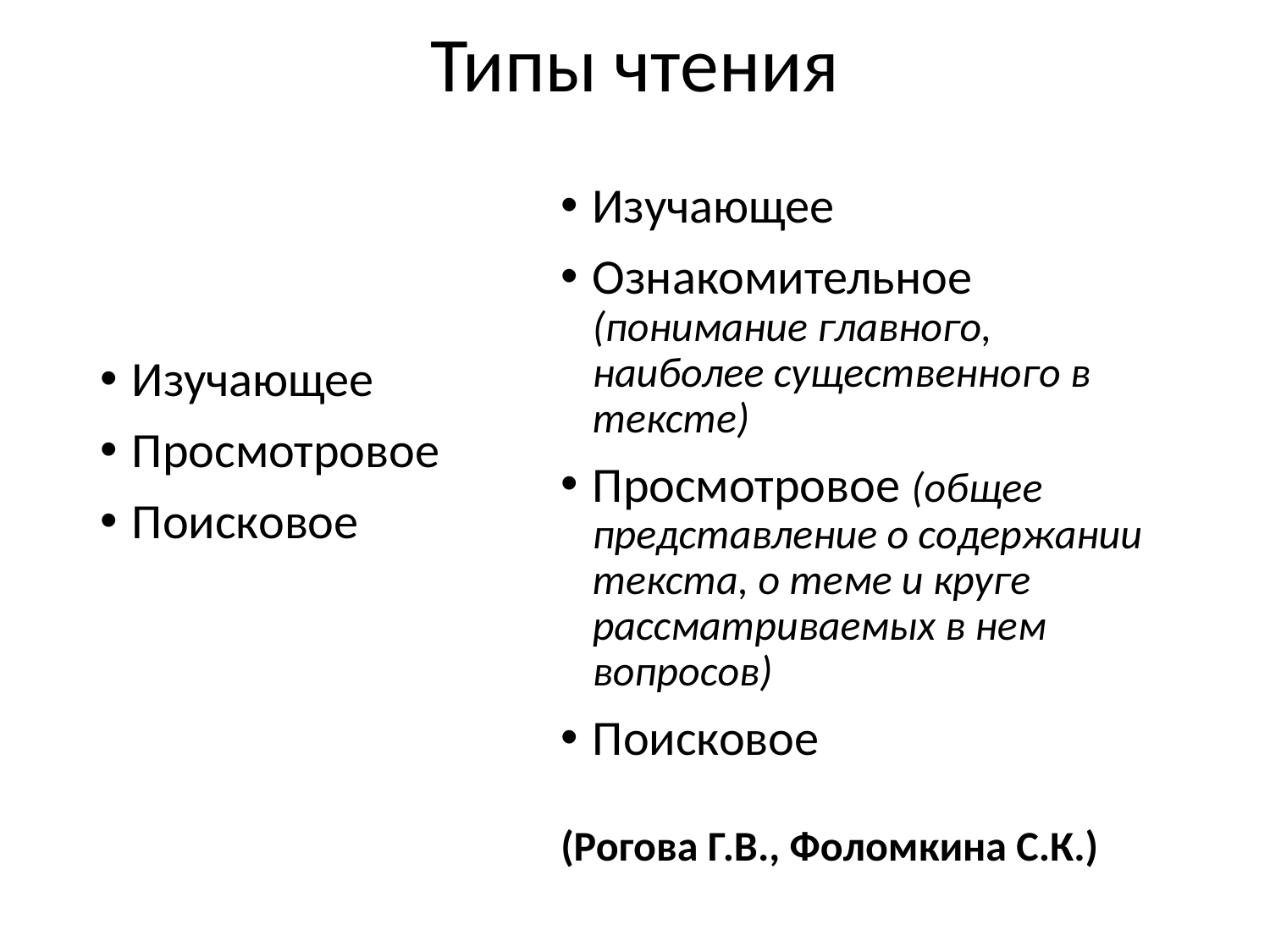

# Типы чтения
Изучающее
Ознакомительное (понимание главного, наиболее существенного в тексте)
Просмотровое (общее представление о содержании текста, о теме и круге рассматриваемых в нем вопросов)
Поисковое

Изучающее
Просмотровое
Поисковое

(Рогова Г.В., Фоломкина С.К.)